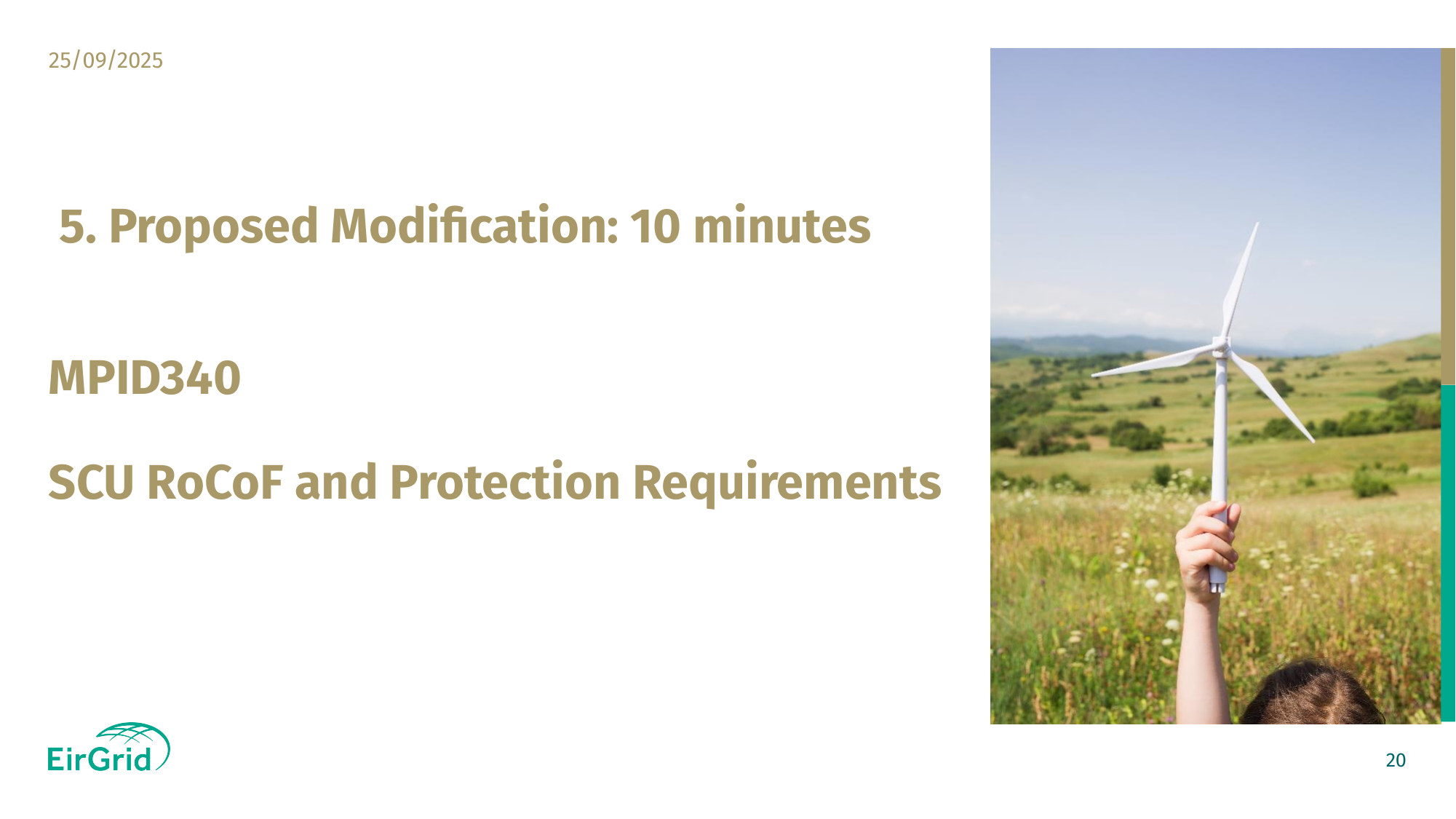

25/09/2025
5. Proposed Modification: 10 minutes
# MPID340 SCU RoCoF and Protection Requirements
20